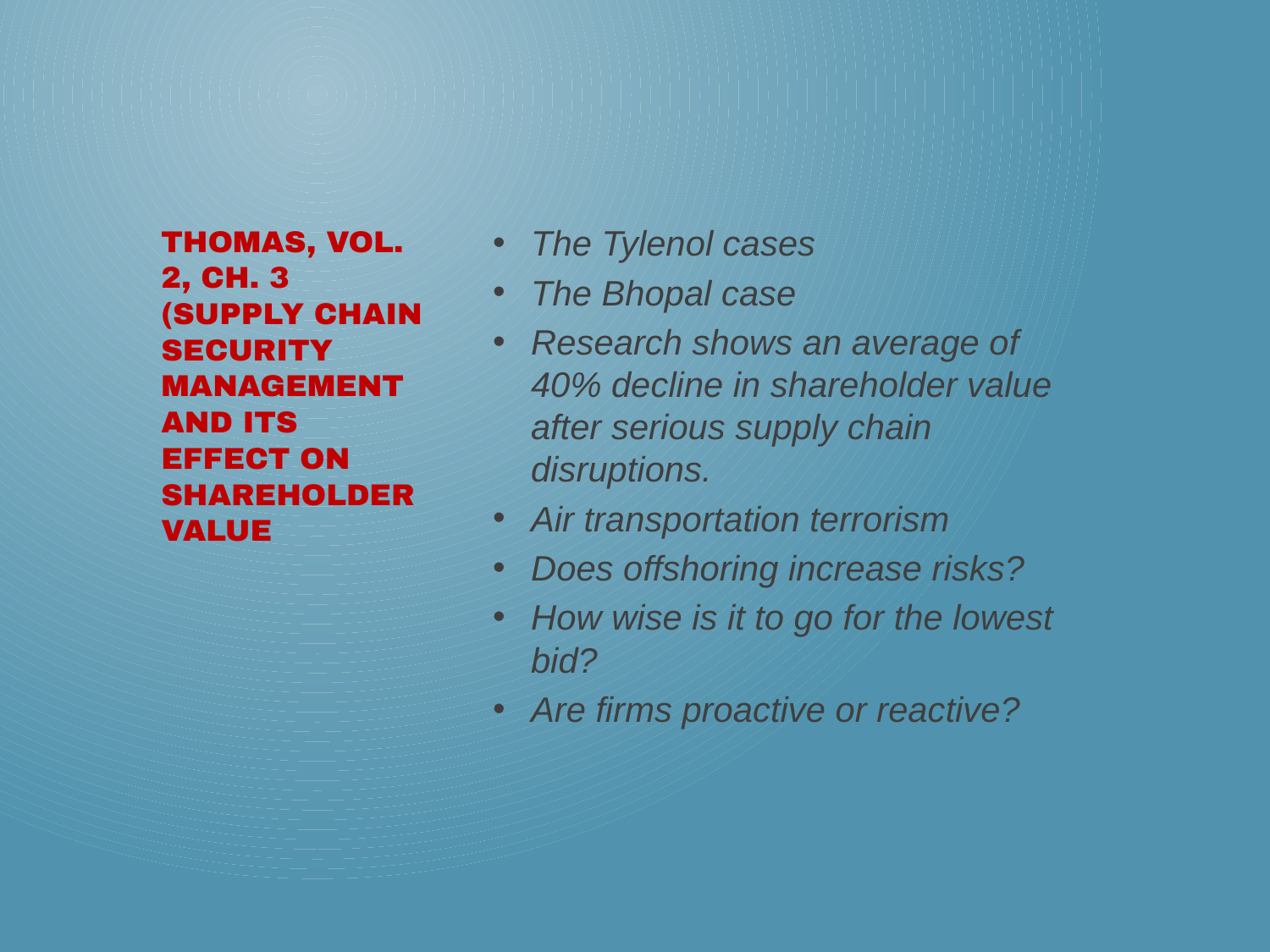

The Tylenol cases
The Bhopal case
Research shows an average of 40% decline in shareholder value after serious supply chain disruptions.
Air transportation terrorism
Does offshoring increase risks?
How wise is it to go for the lowest bid?
Are firms proactive or reactive?
# Thomas, Vol. 2, Ch. 3 (Supply chain security management and its effect on shareholder value